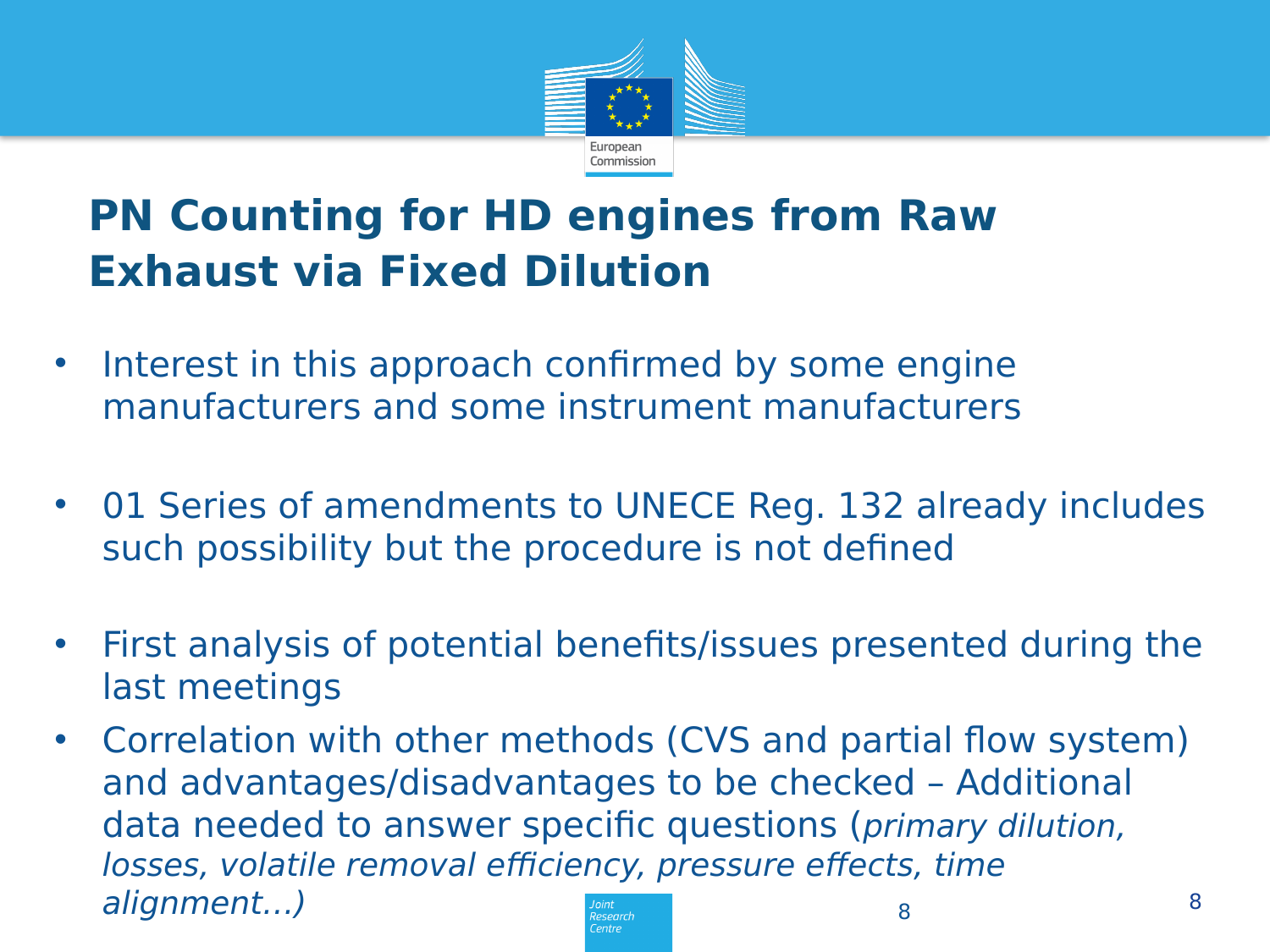

# PN Counting for HD engines from Raw Exhaust via Fixed Dilution
Interest in this approach confirmed by some engine manufacturers and some instrument manufacturers

01 Series of amendments to UNECE Reg. 132 already includes such possibility but the procedure is not defined

First analysis of potential benefits/issues presented during the last meetings
Correlation with other methods (CVS and partial flow system) and advantages/disadvantages to be checked – Additional data needed to answer specific questions (primary dilution, losses, volatile removal efficiency, pressure effects, time alignment…)

8